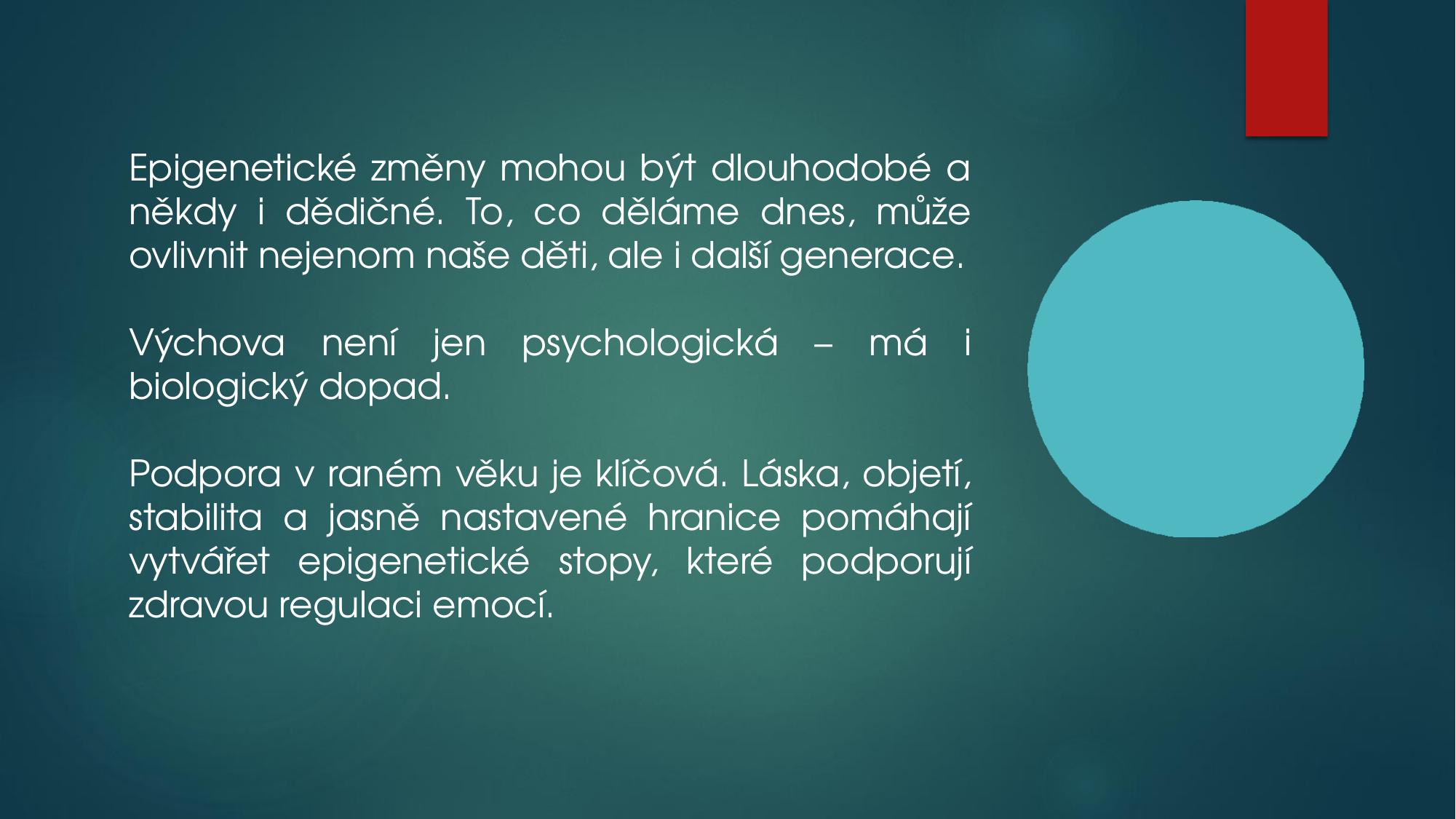

Epigenetické změny mohou být dlouhodobé a někdy i dědičné. To, co děláme dnes, může ovlivnit nejenom naše děti, ale i další generace.

Výchova není jen psychologická – má i biologický dopad.

Podpora v raném věku je klíčová. Láska, objetí, stabilita a jasně nastavené hranice pomáhají vytvářet epigenetické stopy, které podporují zdravou regulaci emocí.